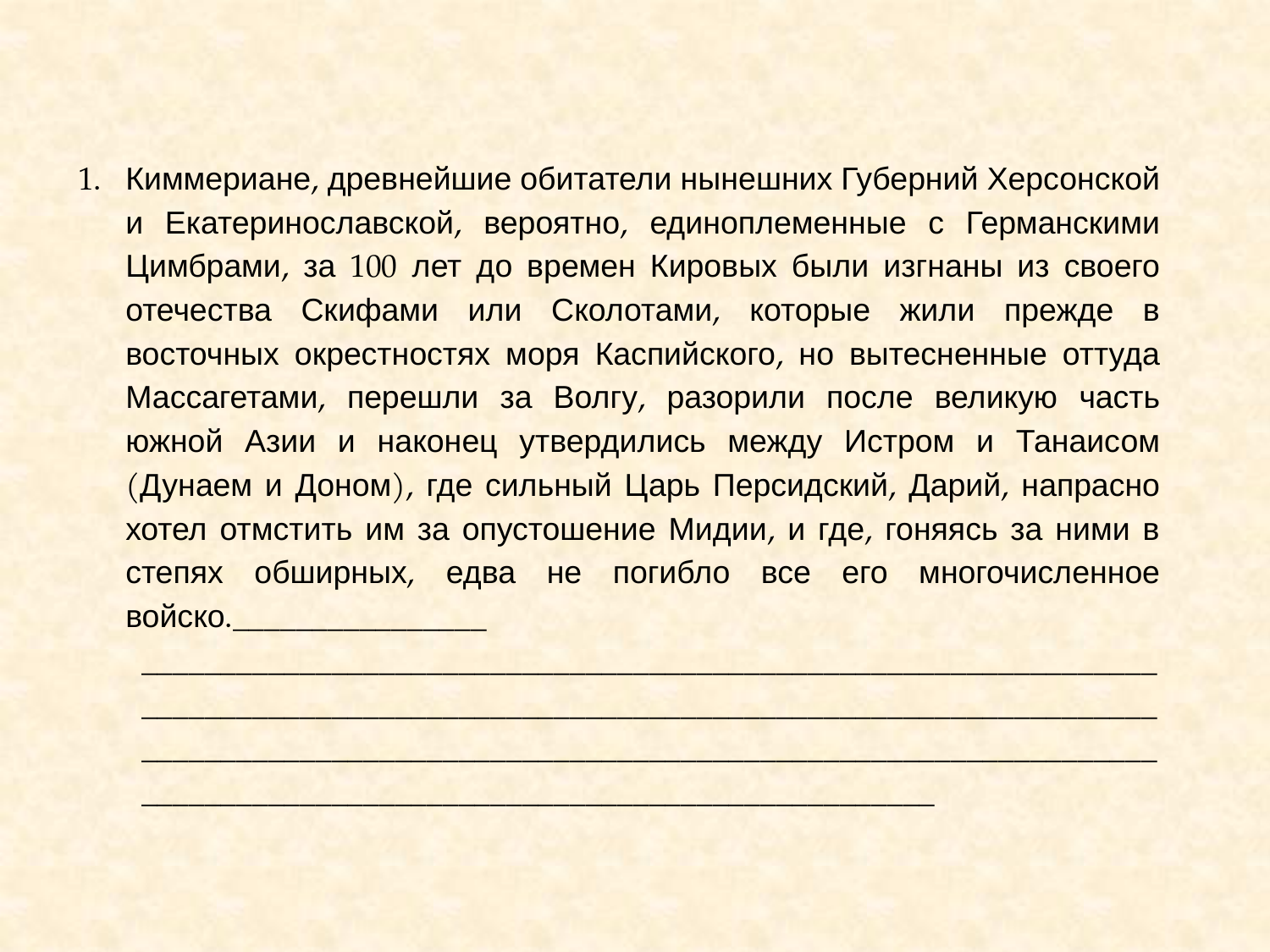

Киммериане, древнейшие обитатели нынешних Губерний Херсонской и Екатеринославской, вероятно, единоплеменные с Германскими Цимбрами, за 100 лет до времен Кировых были изгнаны из своего отечества Скифами или Сколотами, которые жили прежде в восточных окрестностях моря Каспийского, но вытесненные оттуда Массагетами, перешли за Волгу, разорили после великую часть южной Азии и наконец утвердились между Истром и Танаисом (Дунаем и Доном), где сильный Царь Персидский, Дарий, напрасно хотел отмстить им за опустошение Мидии, и где, гоняясь за ними в степях обширных, едва не погибло все его многочисленное войско.________________
__________________________________________________________________________________________________________________________________________________________________________________________________________________________________________________